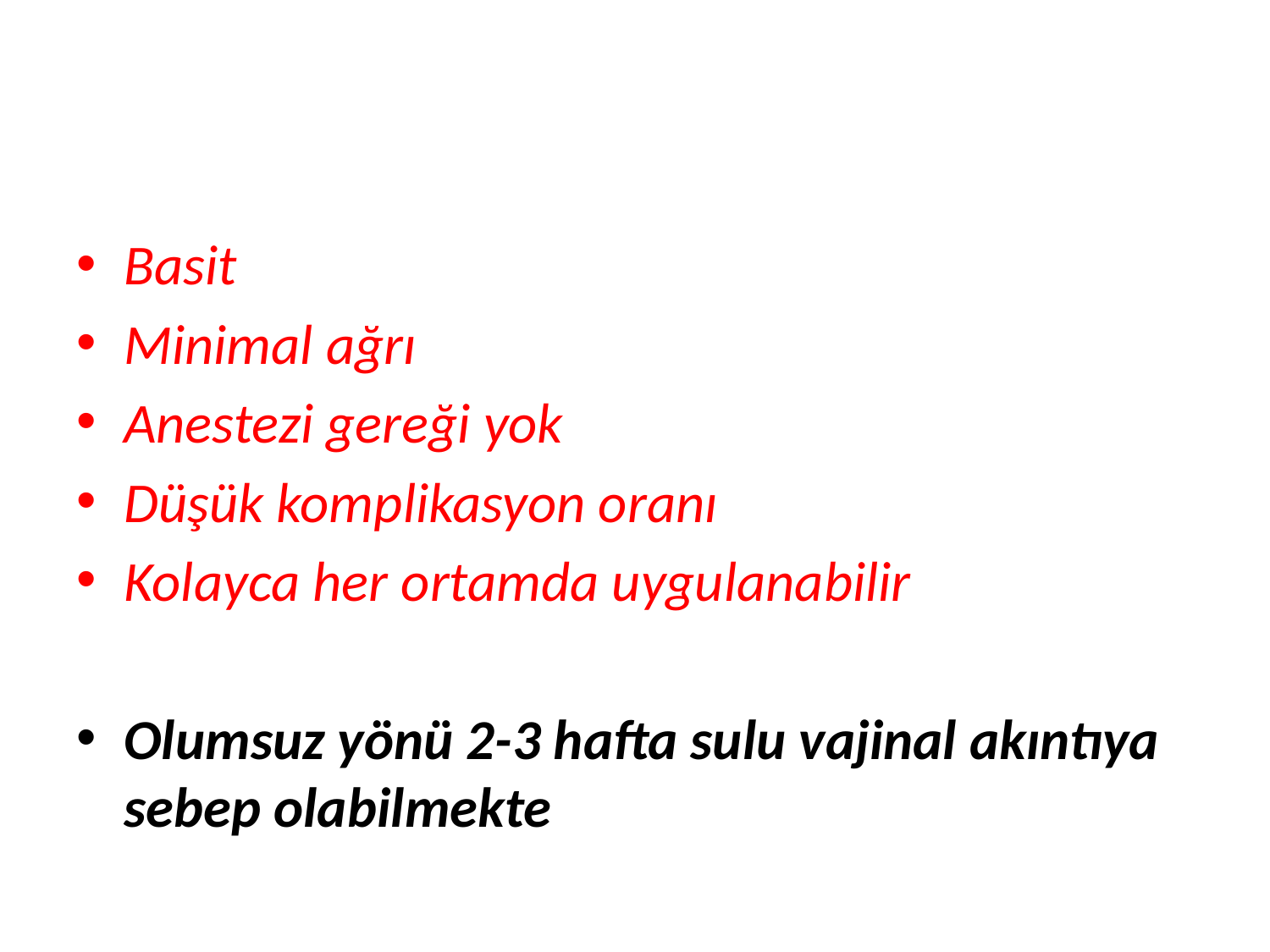

#
Basit
Minimal ağrı
Anestezi gereği yok
Düşük komplikasyon oranı
Kolayca her ortamda uygulanabilir

Olumsuz yönü 2-3 hafta sulu vajinal akıntıya sebep olabilmekte